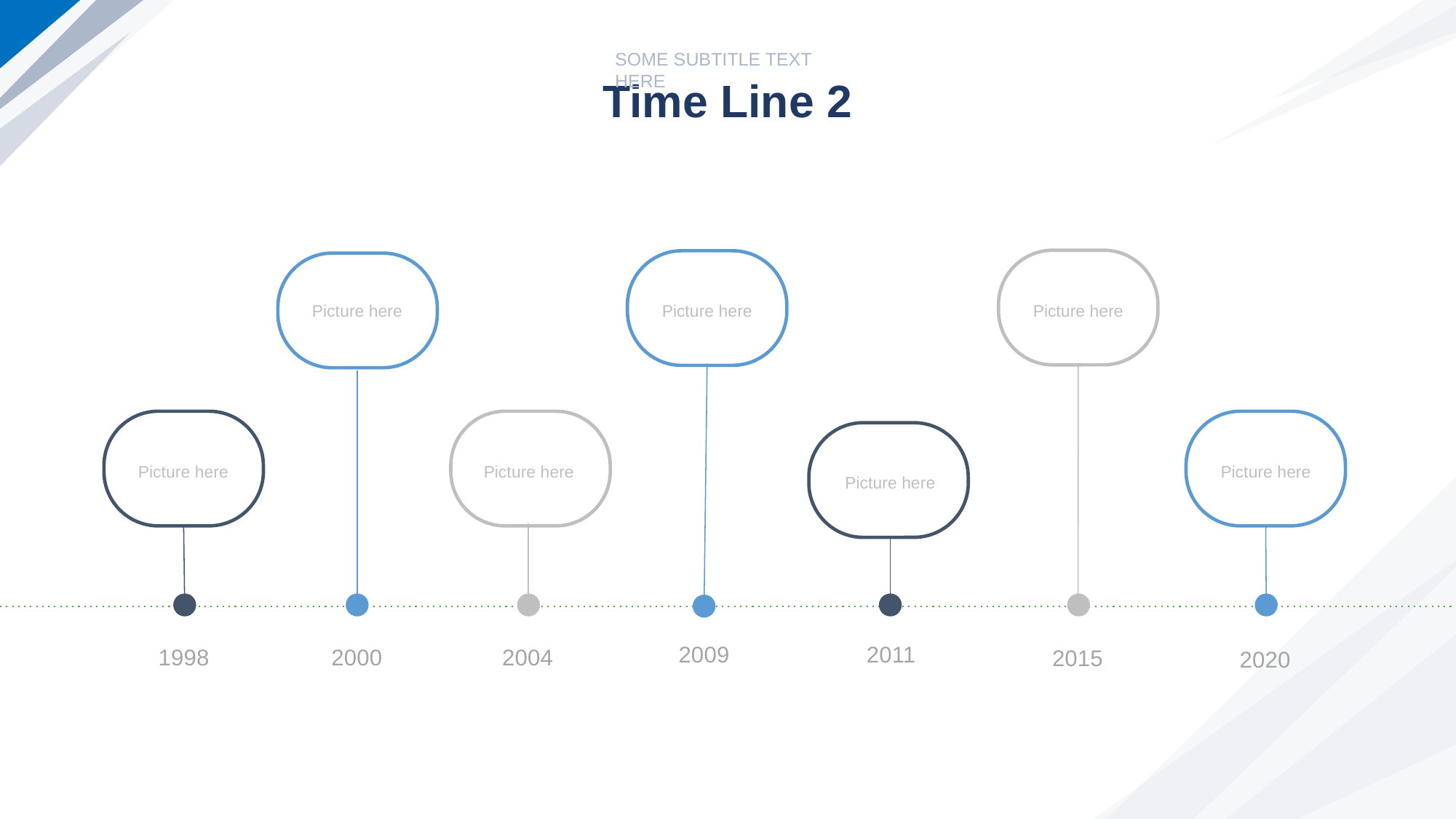

SOME SUBTITLE TEXT HERE
# Time Line 2

Picture here

Picture here

Picture here

Picture here

Picture here

Picture here

Picture here

2009
2011
1998
2000
2004
2015
2020